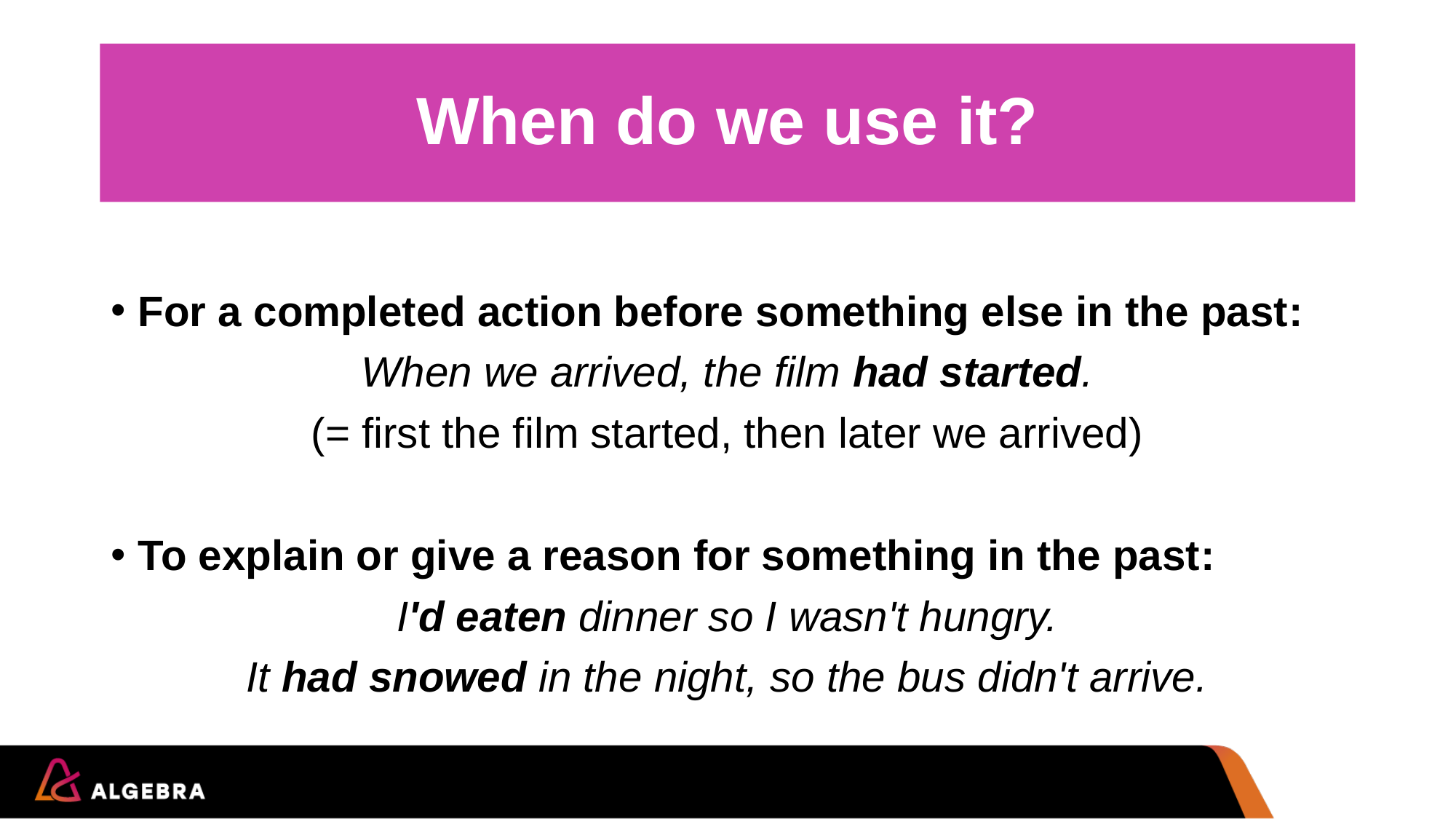

# When do we use it?

For a completed action before something else in the past:
When we arrived, the film had started.
(= first the film started, then later we arrived)

To explain or give a reason for something in the past:
I'd eaten dinner so I wasn't hungry.
It had snowed in the night, so the bus didn't arrive.